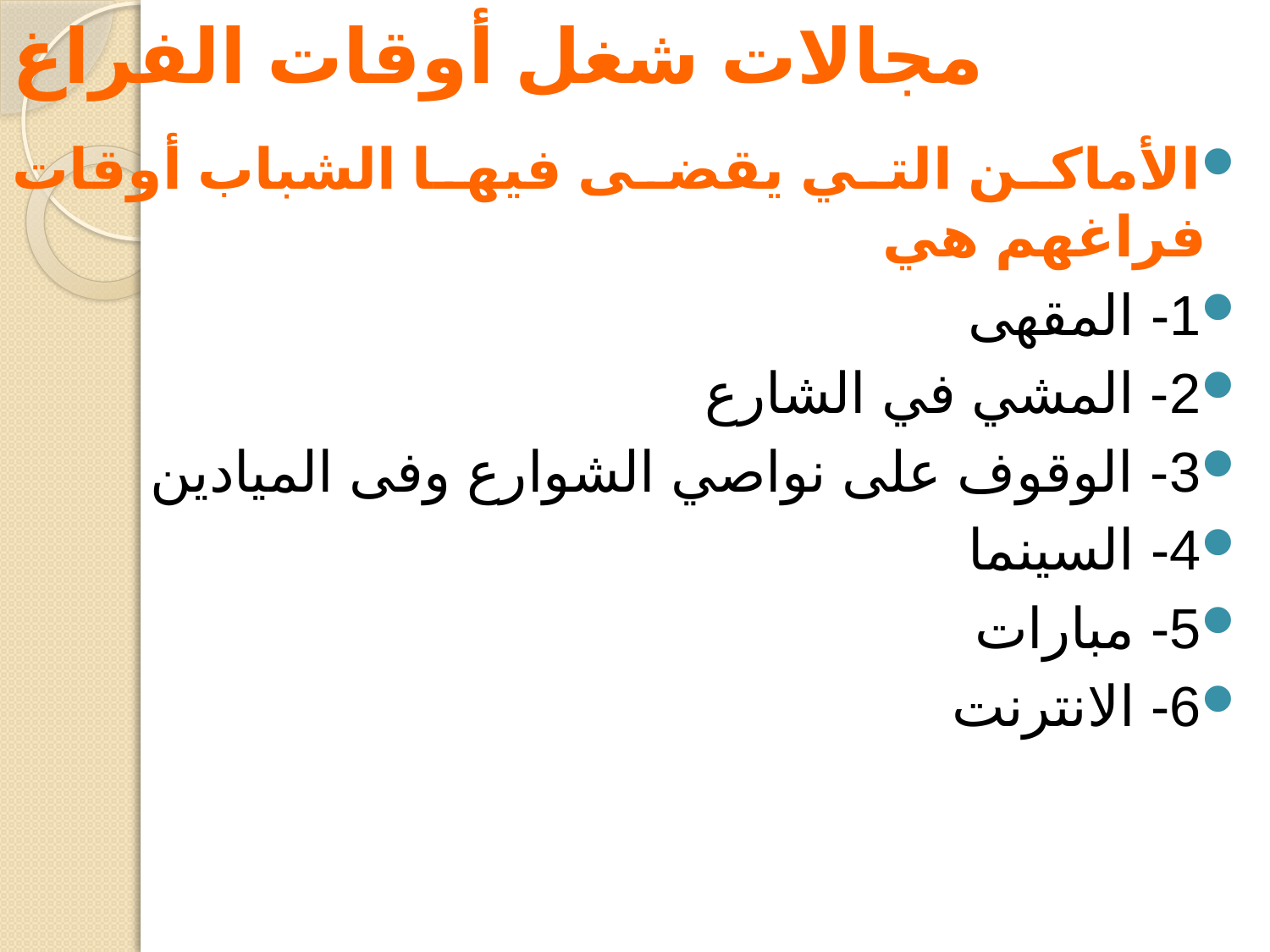

# مجالات شغل أوقات الفراغ
الأماكن التي يقضى فيها الشباب أوقات فراغهم هي
1- المقهى
2- المشي في الشارع
3- الوقوف على نواصي الشوارع وفى الميادين
4- السينما
5- مبارات
6- الانترنت